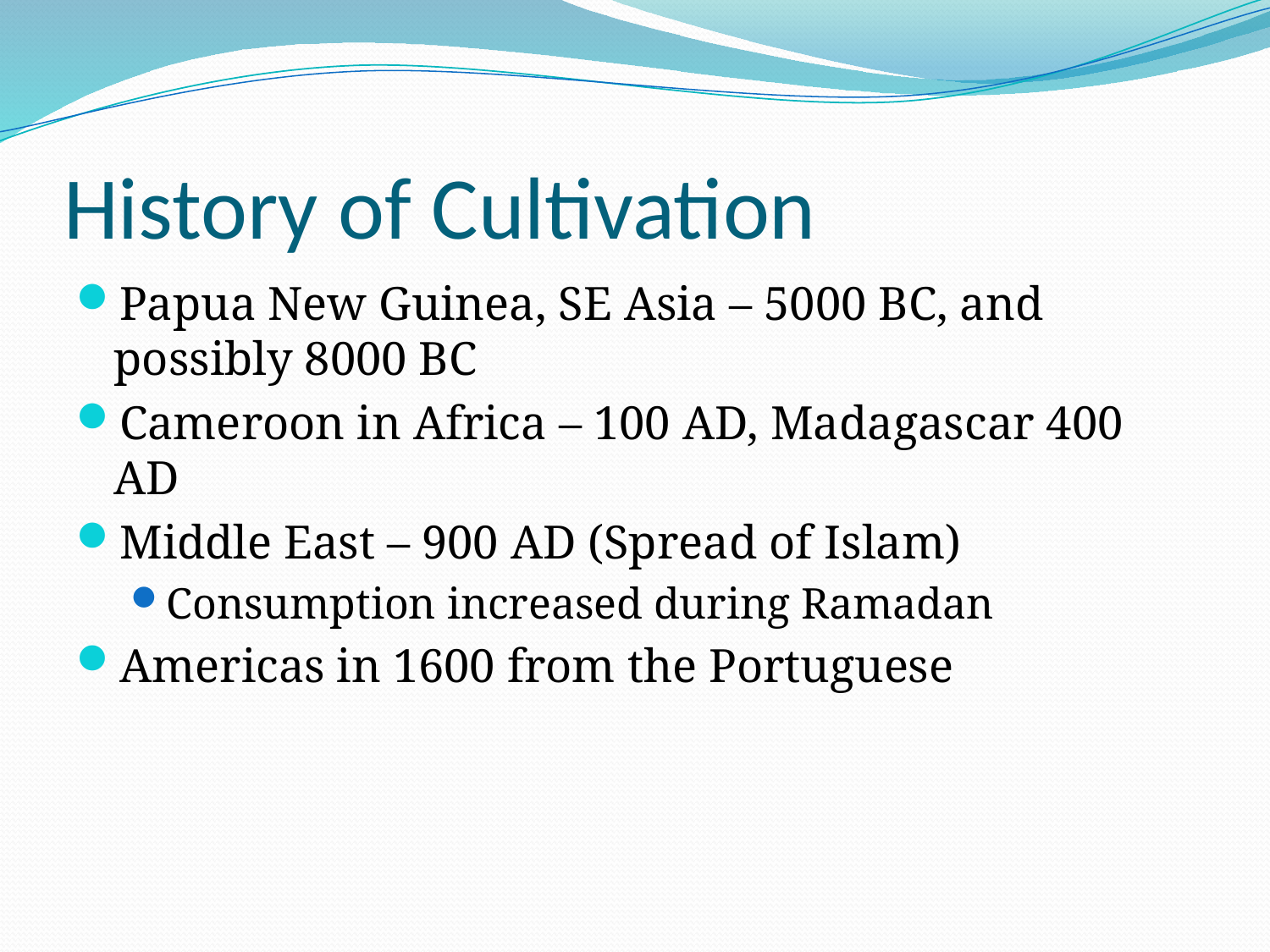

# History of Cultivation
Papua New Guinea, SE Asia – 5000 BC, and possibly 8000 BC
Cameroon in Africa – 100 AD, Madagascar 400 AD
Middle East – 900 AD (Spread of Islam)
Consumption increased during Ramadan
Americas in 1600 from the Portuguese